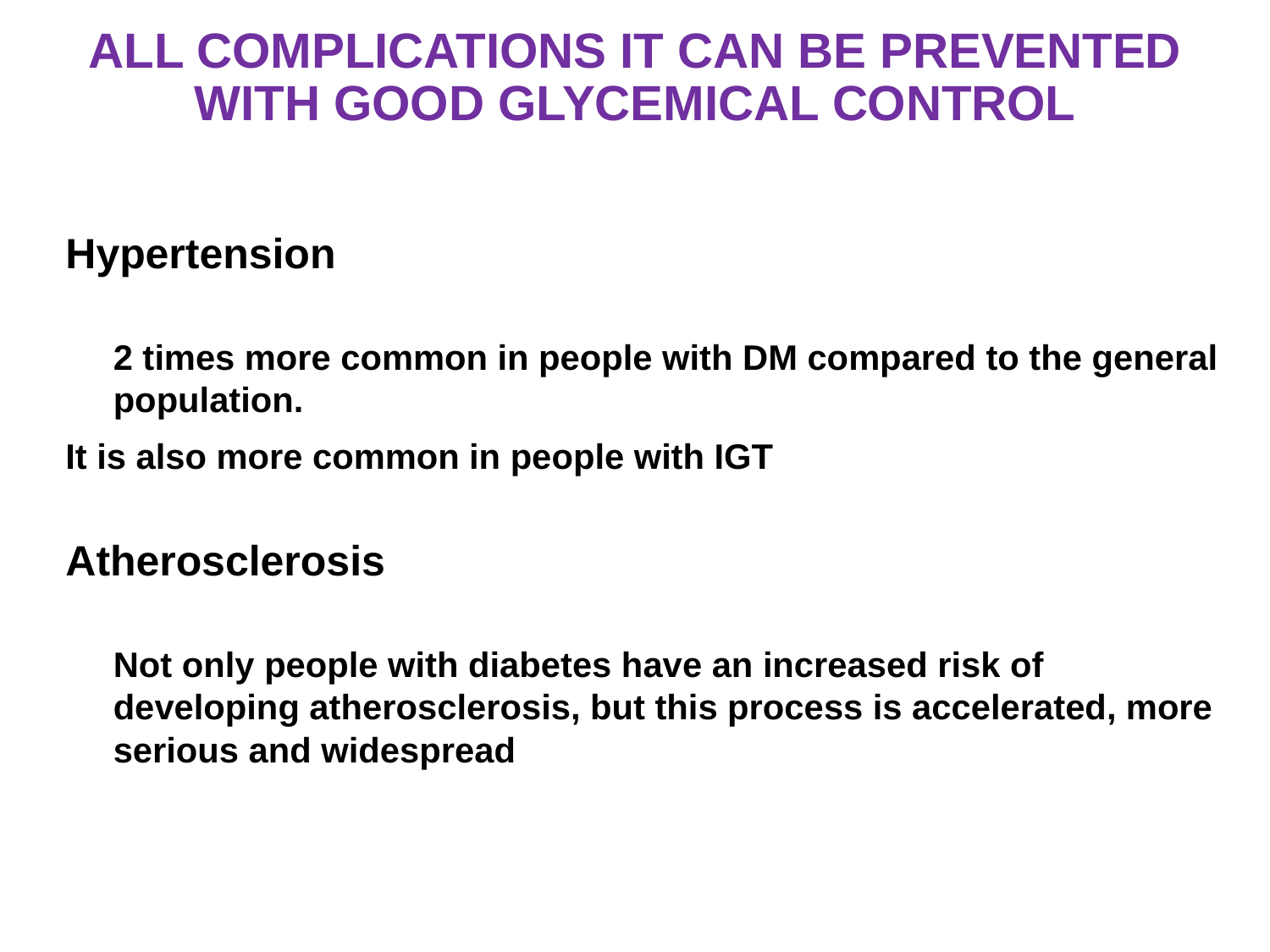

# ALL COMPLICATIONS IT CAN BE PREVENTED WITH GOOD GLYCEMICAL CONTROL

Hypertension
2 times more common in people with DM compared to the general population.
It is also more common in people with IGT
Atherosclerosis
Not only people with diabetes have an increased risk of developing atherosclerosis, but this process is accelerated, more serious and widespread